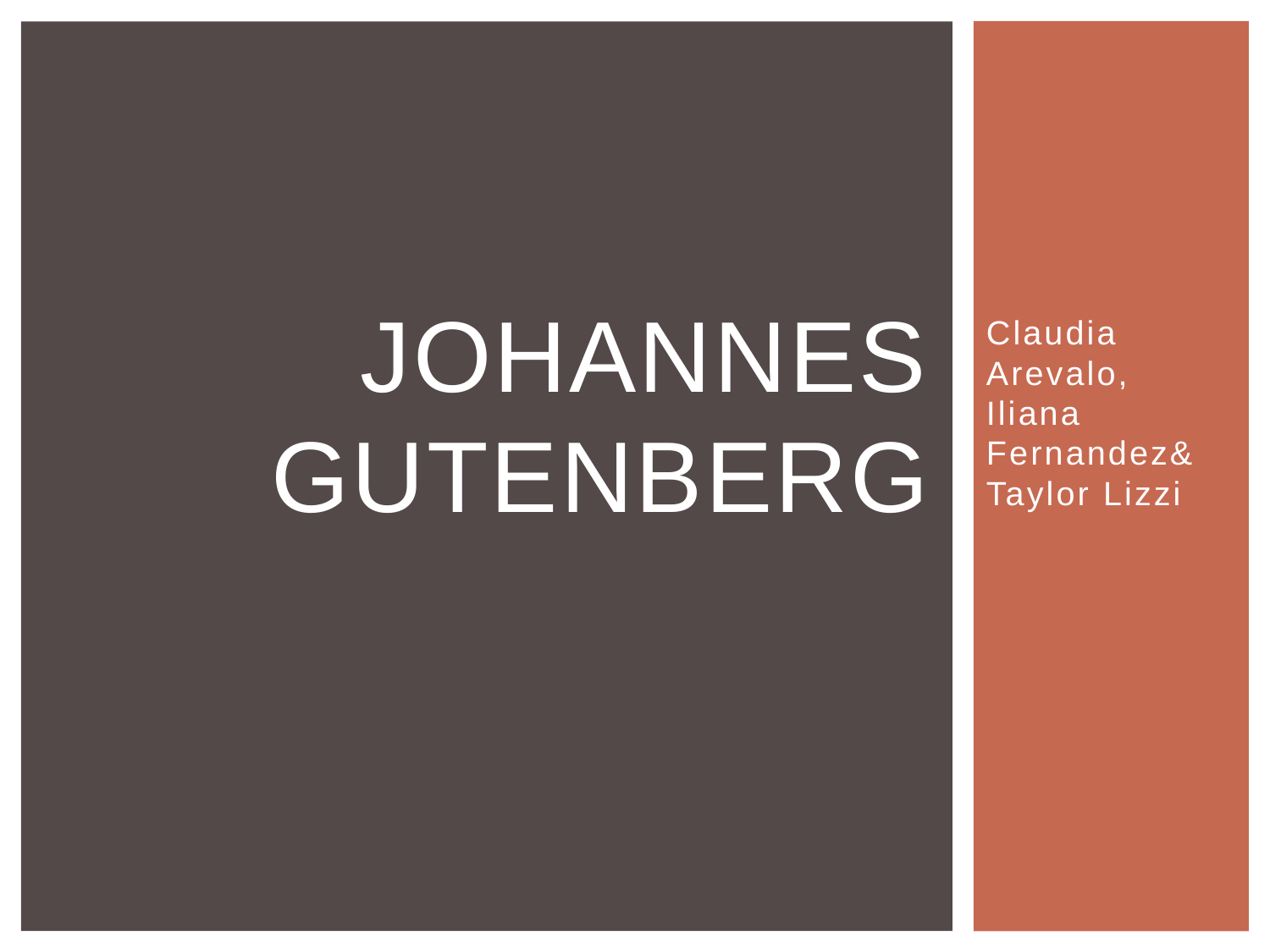

# Johannes Gutenberg
Claudia Arevalo, Iliana Fernandez& Taylor Lizzi